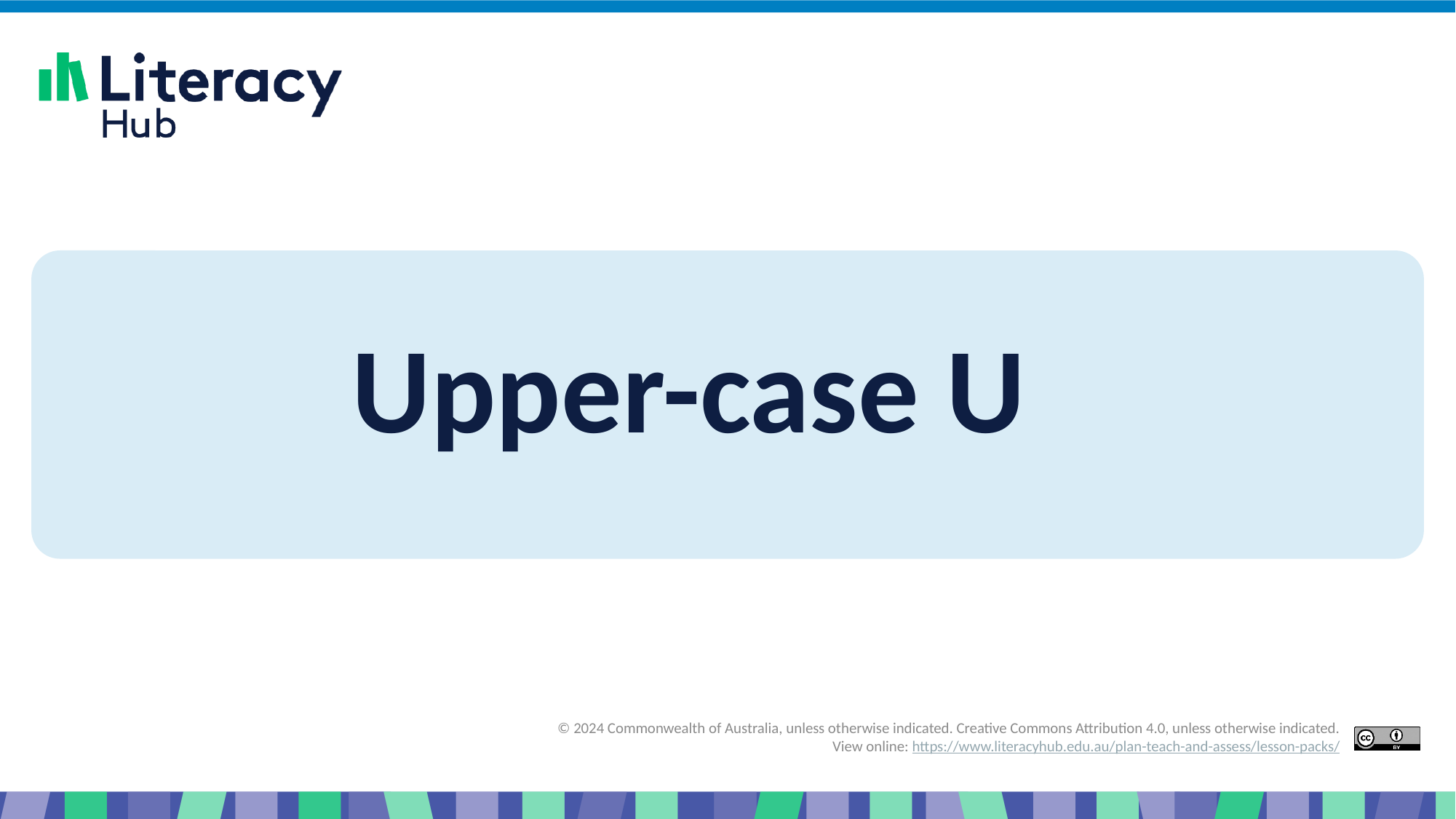

# Slide 52 Upper-case U
Upper-case U